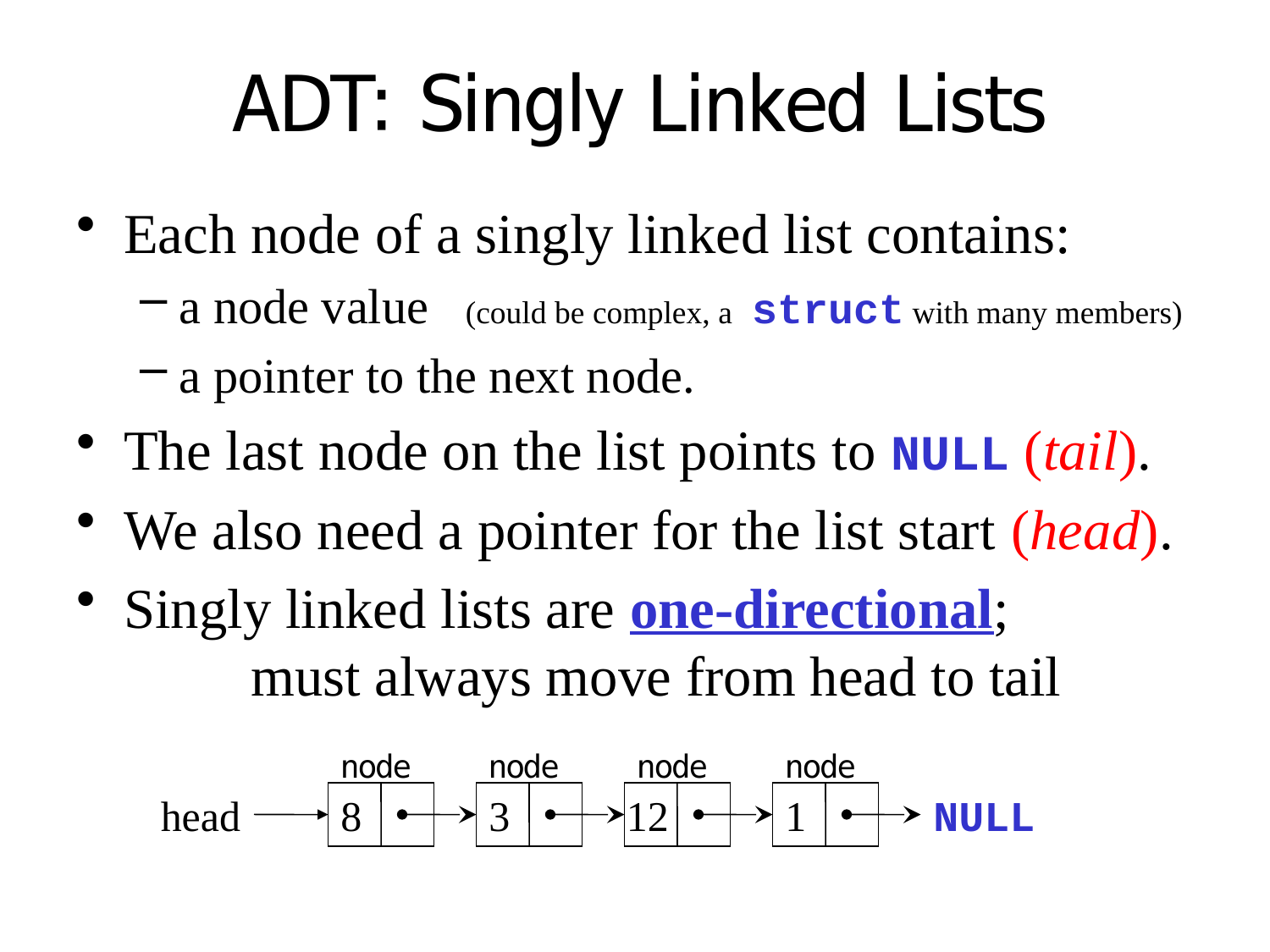

# ADT: Singly Linked Lists
Each node of a singly linked list contains:
a node value   (could be complex, a struct with many members)
a pointer to the next node.
The last node on the list points to NULL (tail).
We also need a pointer for the list start (head).
Singly linked lists are one-directional;
	must always move from head to tail
node
node
node
node
head

8

3

12

1

NULL